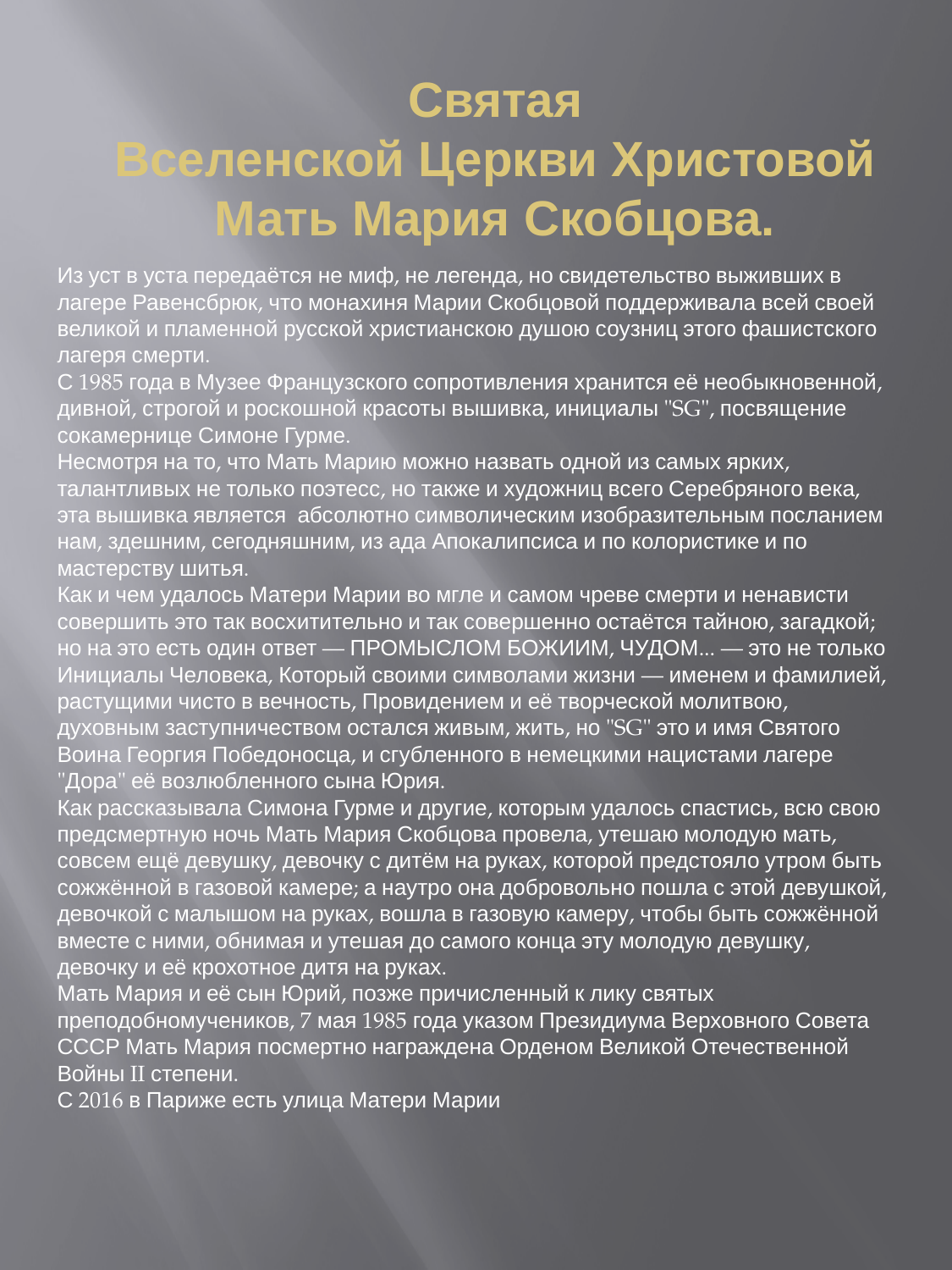

# Святая Вселенской Церкви Христовой Мать Мария Скобцова.
	Из уст в уста передаётся не миф, не легенда, но свидетельство выживших в лагере Равенсбрюк, что монахиня Марии Скобцовой поддерживала всей своей великой и пламенной русской христианскою душою соузниц этого фашистского лагеря смерти.
	С 1985 года в Музее Французского сопротивления хранится её необыкновенной, дивной, строгой и роскошной красоты вышивка, инициалы "SG", посвящение сокамернице Симоне Гурме.
	Несмотря на то, что Мать Марию можно назвать одной из самых ярких, талантливых не только поэтесс, но также и художниц всего Серебряного века, эта вышивка является  абсолютно символическим изобразительным посланием нам, здешним, сегодняшним, из ада Апокалипсиса и по колористике и по мастерству шитья.
	Как и чем удалось Матери Марии во мгле и самом чреве смерти и ненависти совершить это так восхитительно и так совершенно остаётся тайною, загадкой; но на это есть один ответ — ПРОМЫСЛОМ БОЖИИМ, ЧУДОМ... — это не только Инициалы Человека, Который своими символами жизни — именем и фамилией, растущими чисто в вечность, Провидением и её творческой молитвою, духовным заступничеством остался живым, жить, но "SG" это и имя Святого Воина Георгия Победоносца, и сгубленного в немецкими нацистами лагере "Дора" её возлюбленного сына Юрия.
	Как рассказывала Симона Гурме и другие, которым удалось спастись, всю свою предсмертную ночь Мать Мария Скобцова провела, утешаю молодую мать, совсем ещё девушку, девочку с дитём на руках, которой предстояло утром быть сожжённой в газовой камере; а наутро она добровольно пошла с этой девушкой, девочкой с малышом на руках, вошла в газовую камеру, чтобы быть сожжённой вместе с ними, обнимая и утешая до самого конца эту молодую девушку, девочку и её крохотное дитя на руках.
	Мать Мария и её сын Юрий, позже причисленный к лику святых преподобномучеников, 7 мая 1985 года указом Президиума Верховного Совета СССР Мать Мария посмертно награждена Орденом Великой Отечественной Войны II степени. 
	С 2016 в Париже есть улица Матери Марии